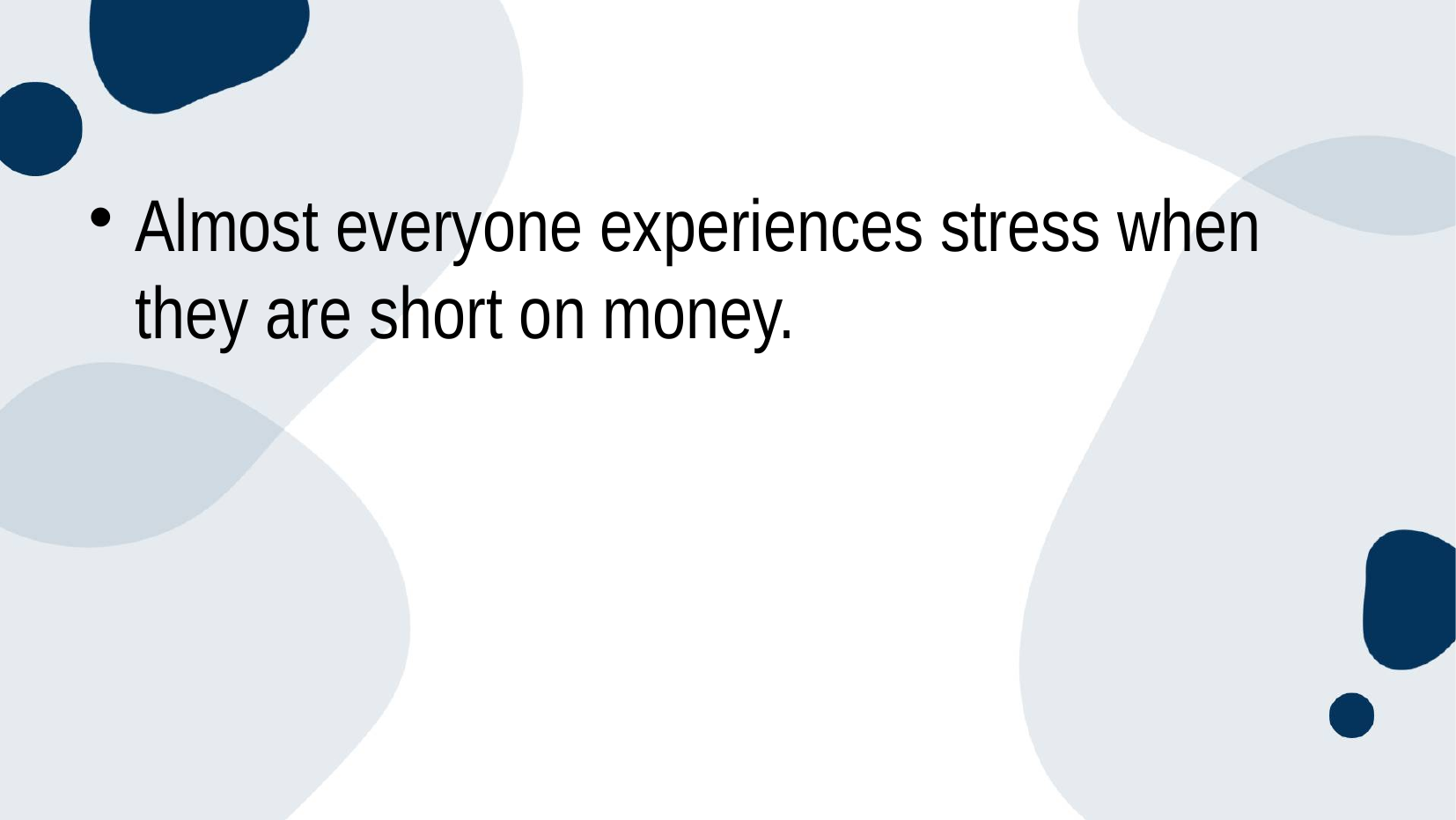

Almost everyone experiences stress when they are short on money.